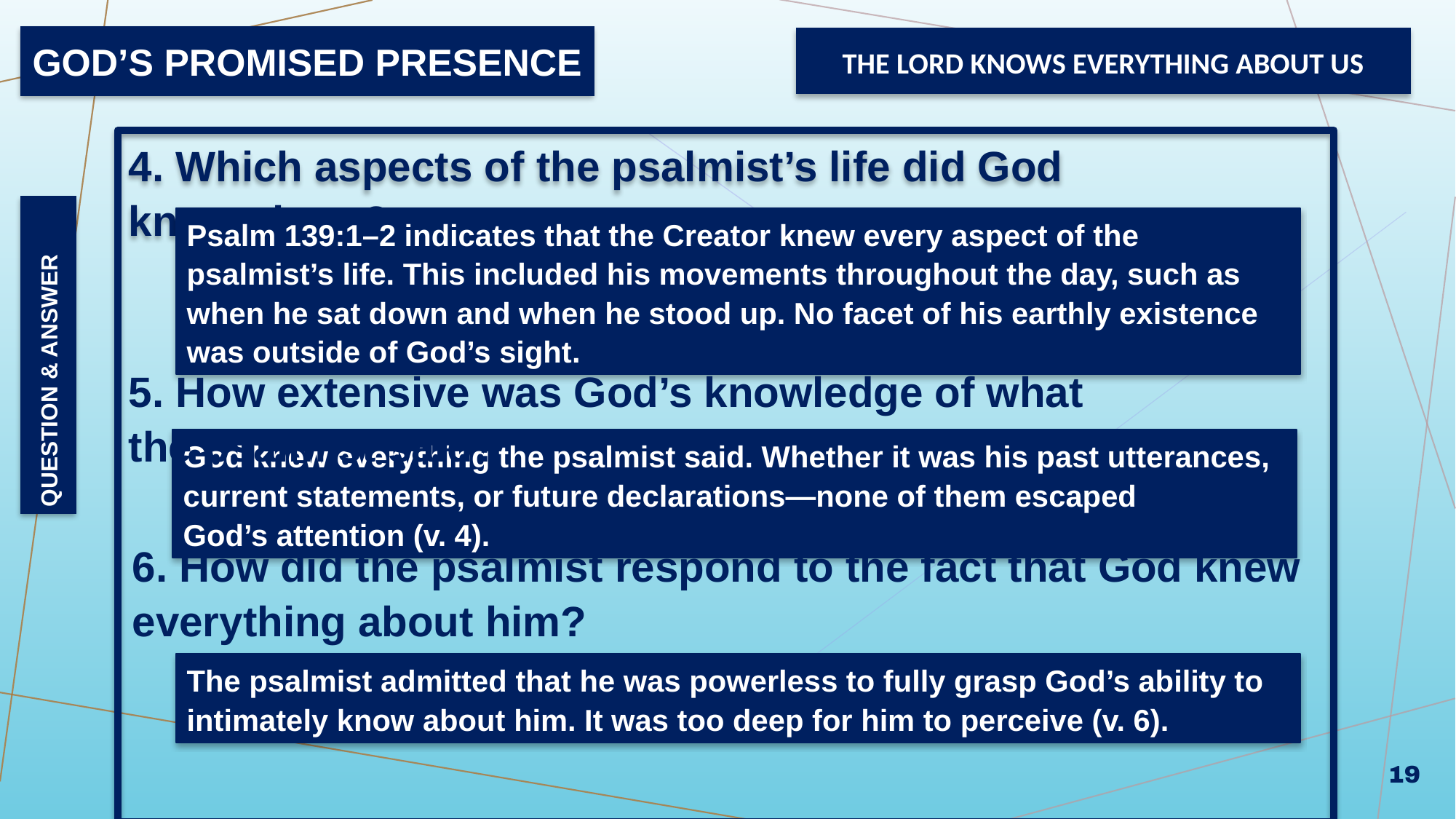

God’s Promised Presence
THE LORD KNOWS EVERYTHING ABOUT US
4. Which aspects of the psalmist’s life did God know about?

Psalm 139:1–2 indicates that the Creator knew every aspect of the psalmist’s life. This included his movements throughout the day, such as when he sat down and when he stood up. No facet of his earthly existence was outside of God’s sight.

QUESTION & ANSWER
5. How extensive was God’s knowledge of what the psalmist said?
God knew everything the psalmist said. Whether it was his past utterances, current statements, or future declarations—none of them escaped God’s attention (v. 4).
6. How did the psalmist respond to the fact that God knew everything about him?
The psalmist admitted that he was powerless to fully grasp God’s ability to intimately know about him. It was too deep for him to perceive (v. 6).
19